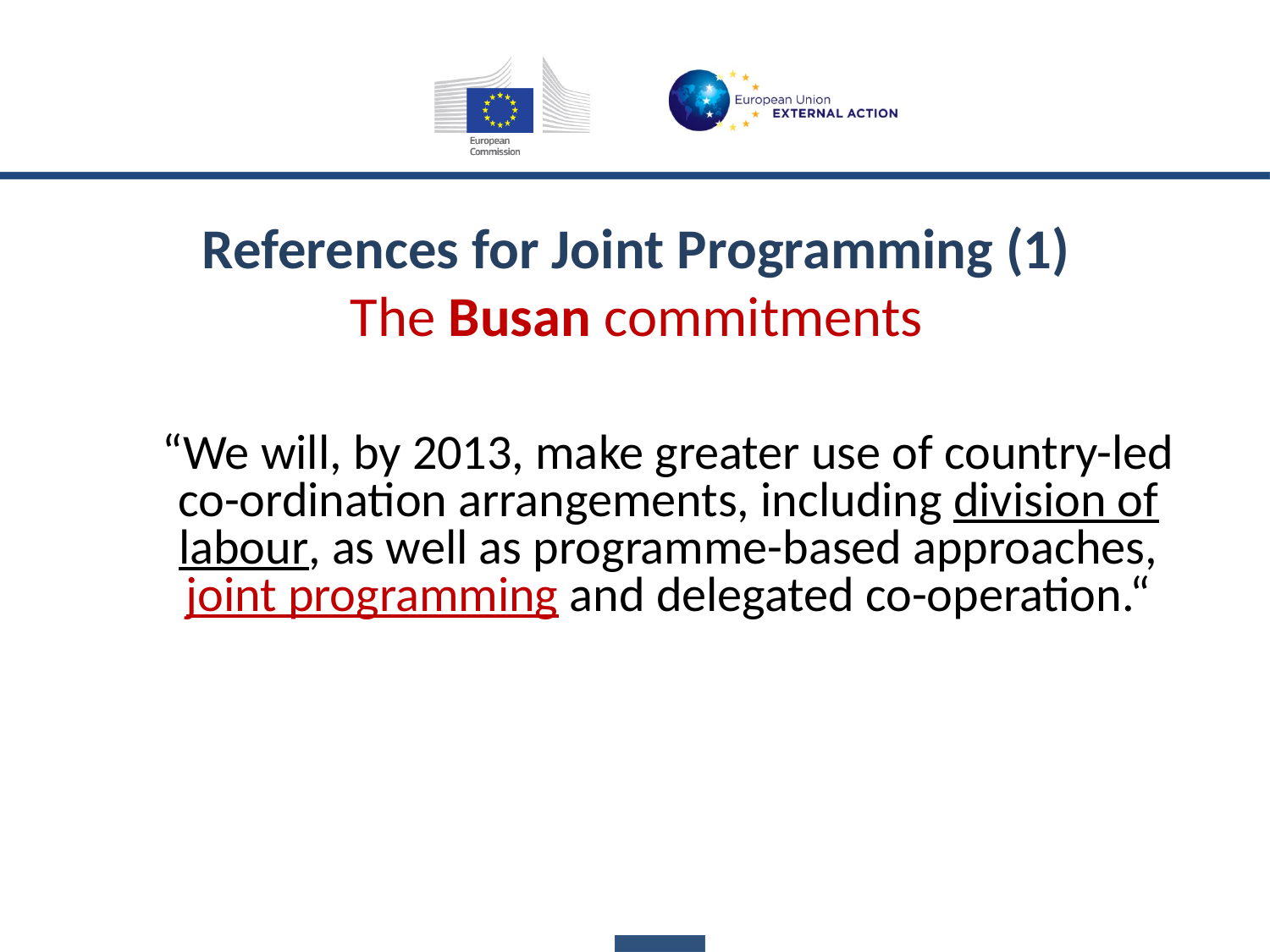

References for Joint Programming (1)
The Busan commitments

“We will, by 2013, make greater use of country-led co-ordination arrangements, including division of labour, as well as programme-based approaches, joint programming and delegated co-operation.“